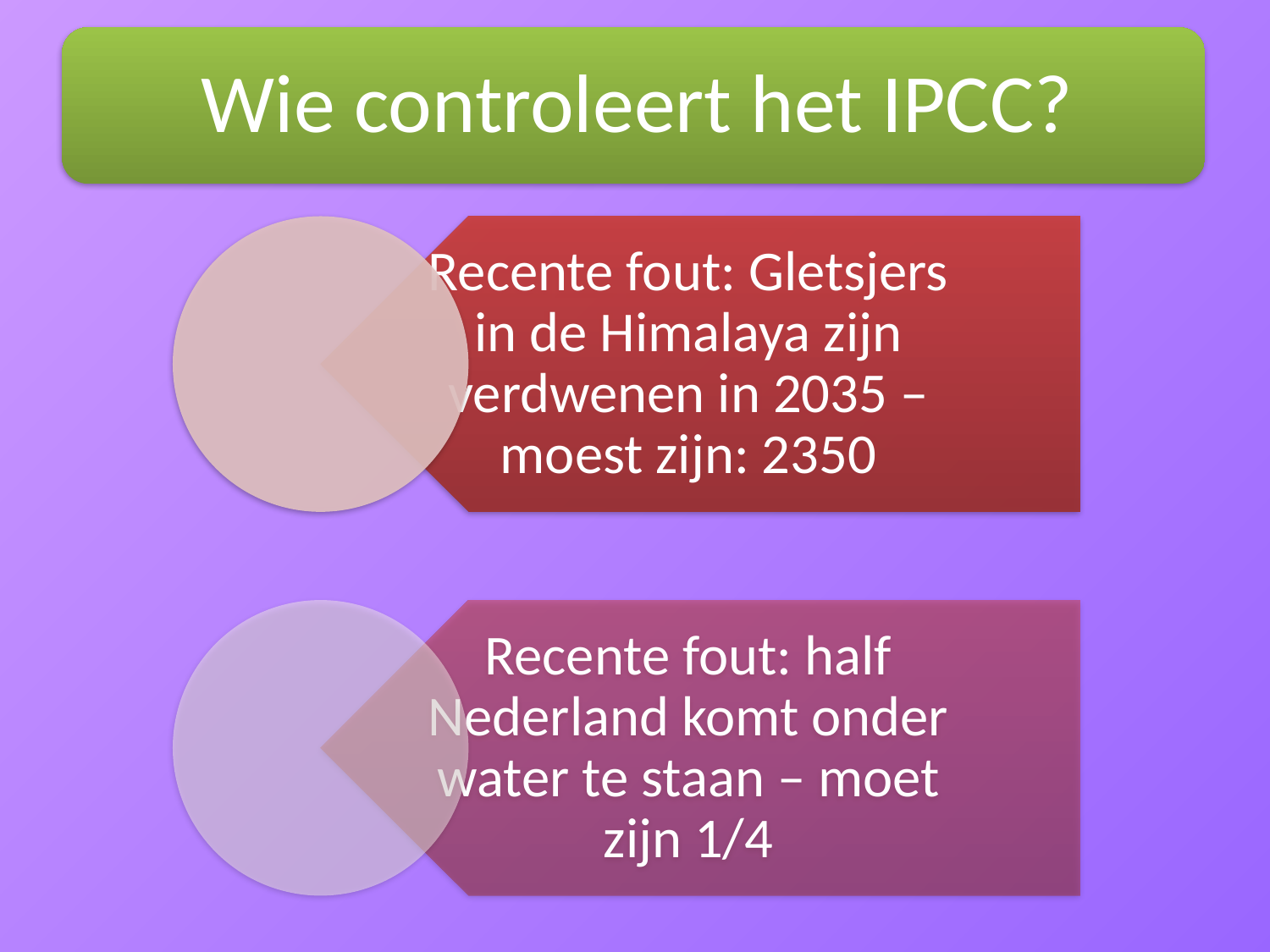

Wie controleert het IPCC?
Recente fout: Gletsjers in de Himalaya zijn verdwenen in 2035 – moest zijn: 2350
Recente fout: half Nederland komt onder water te staan – moet zijn 1/4